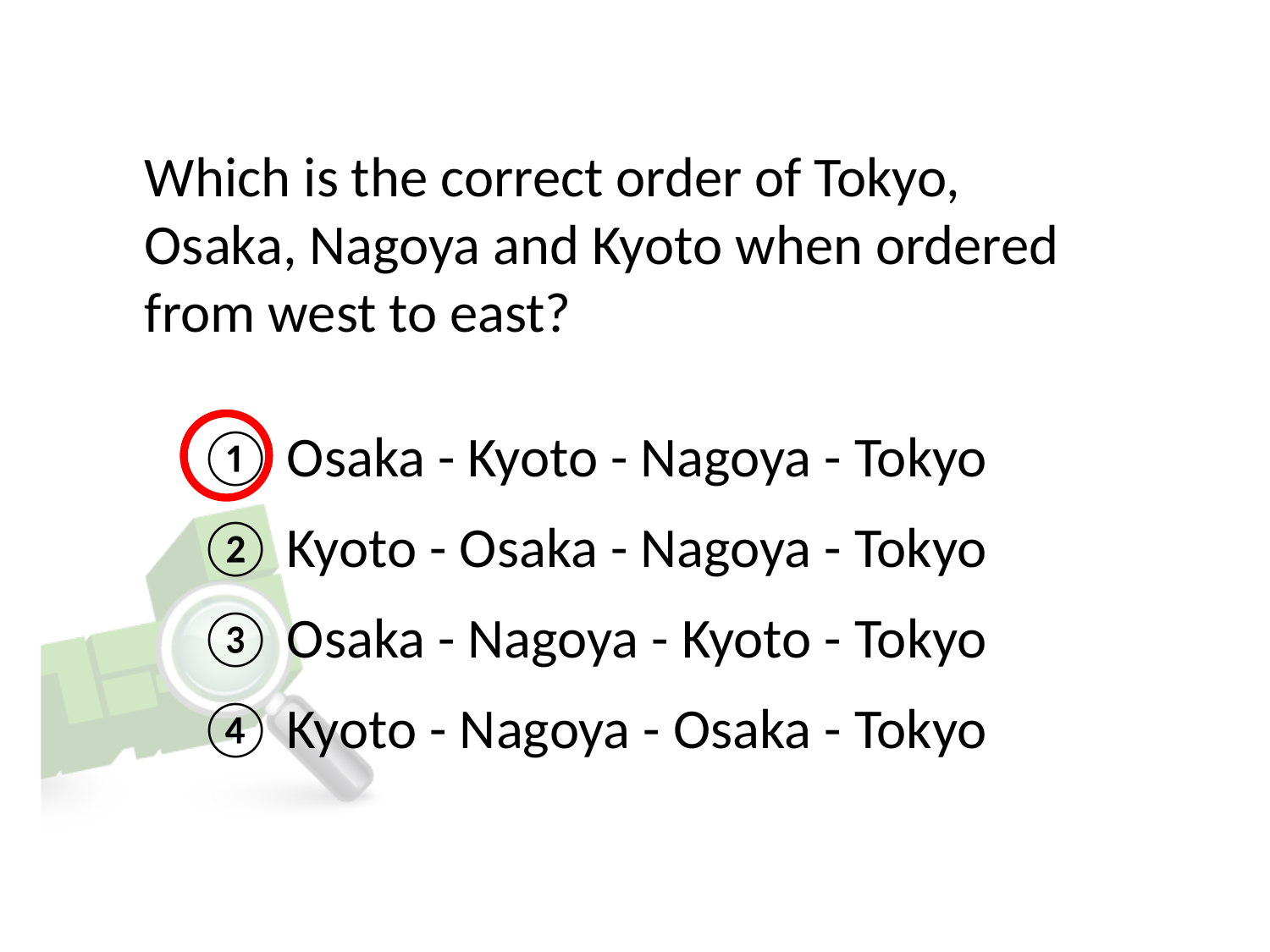

# Which is the correct order of Tokyo, Osaka, Nagoya and Kyoto when ordered from west to east?

① Osaka - Kyoto - Nagoya - Tokyo
② Kyoto - Osaka - Nagoya - Tokyo
③ Osaka - Nagoya - Kyoto - Tokyo
④ Kyoto - Nagoya - Osaka - Tokyo